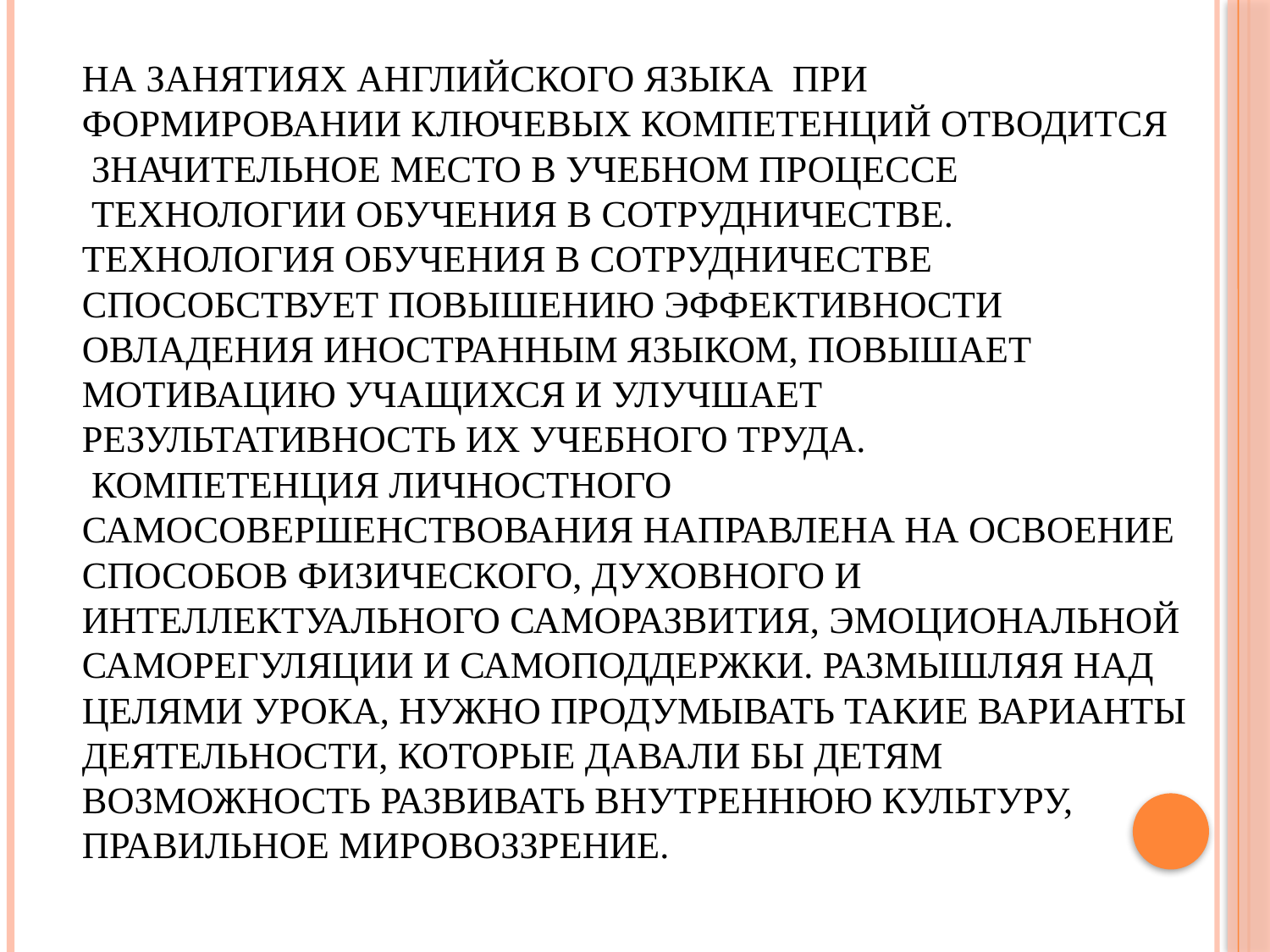

# На занятиях английского языка  при формировании ключевых компетенций отводится  значительное место в учебном процессе  технологии обучения в сотрудничестве. Технология обучения в сотрудничестве способствует повышению эффективности овладения иностранным языком, повышает мотивацию учащихся и улучшает результативность их учебного труда.   Компетенция личностного самосовершенствования направлена на освоение способов физического, духовного и интеллектуального саморазвития, эмоциональной саморегуляции и самоподдержки. Размышляя над целями урока, нужно продумывать такие варианты деятельности, которые давали бы детям возможность развивать внутреннюю культуру, правильное мировоззрение.